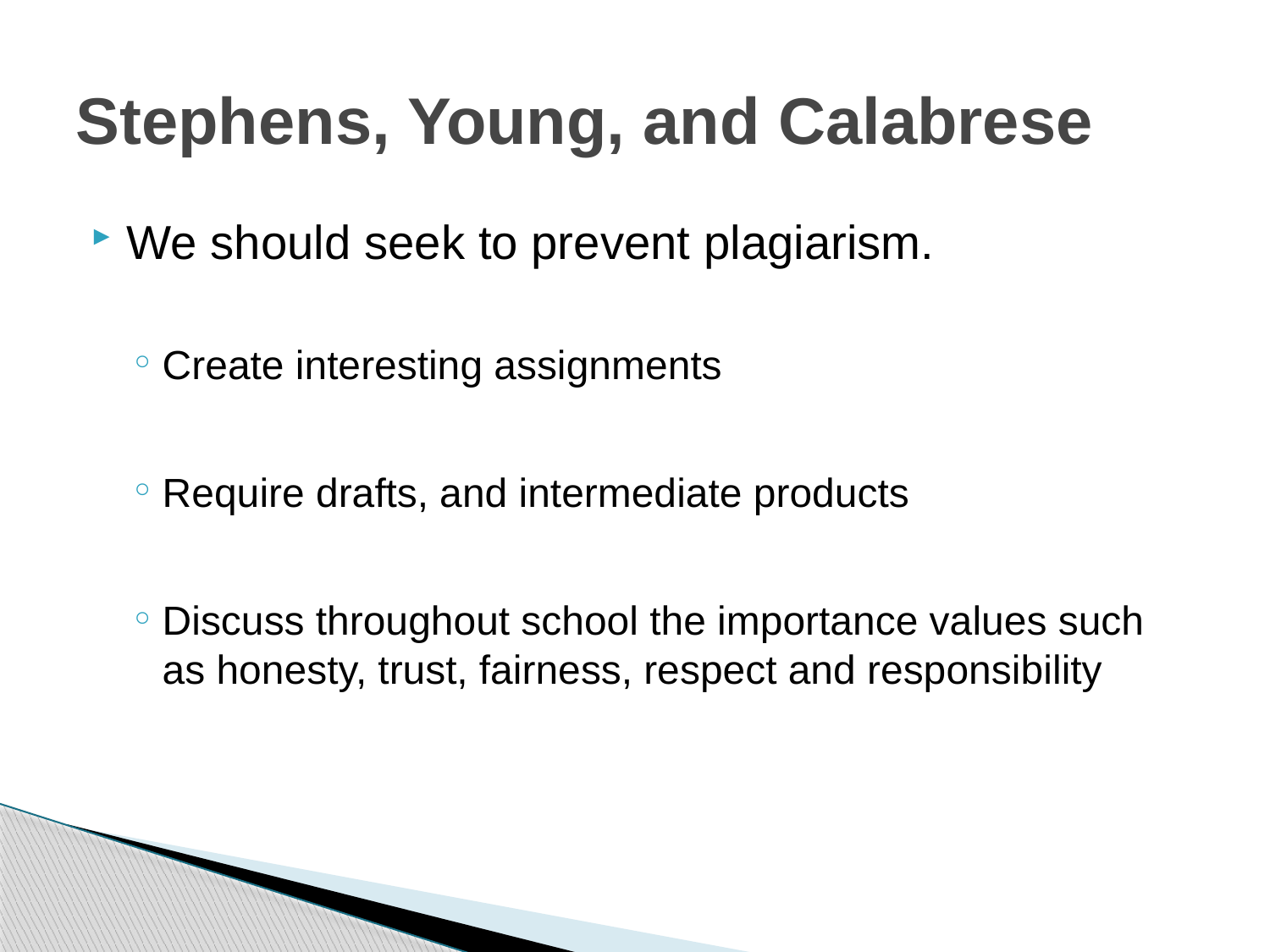

# Stephens, Young, and Calabrese
We should seek to prevent plagiarism.

Create interesting assignments

Require drafts, and intermediate products

Discuss throughout school the importance values such as honesty, trust, fairness, respect and responsibility